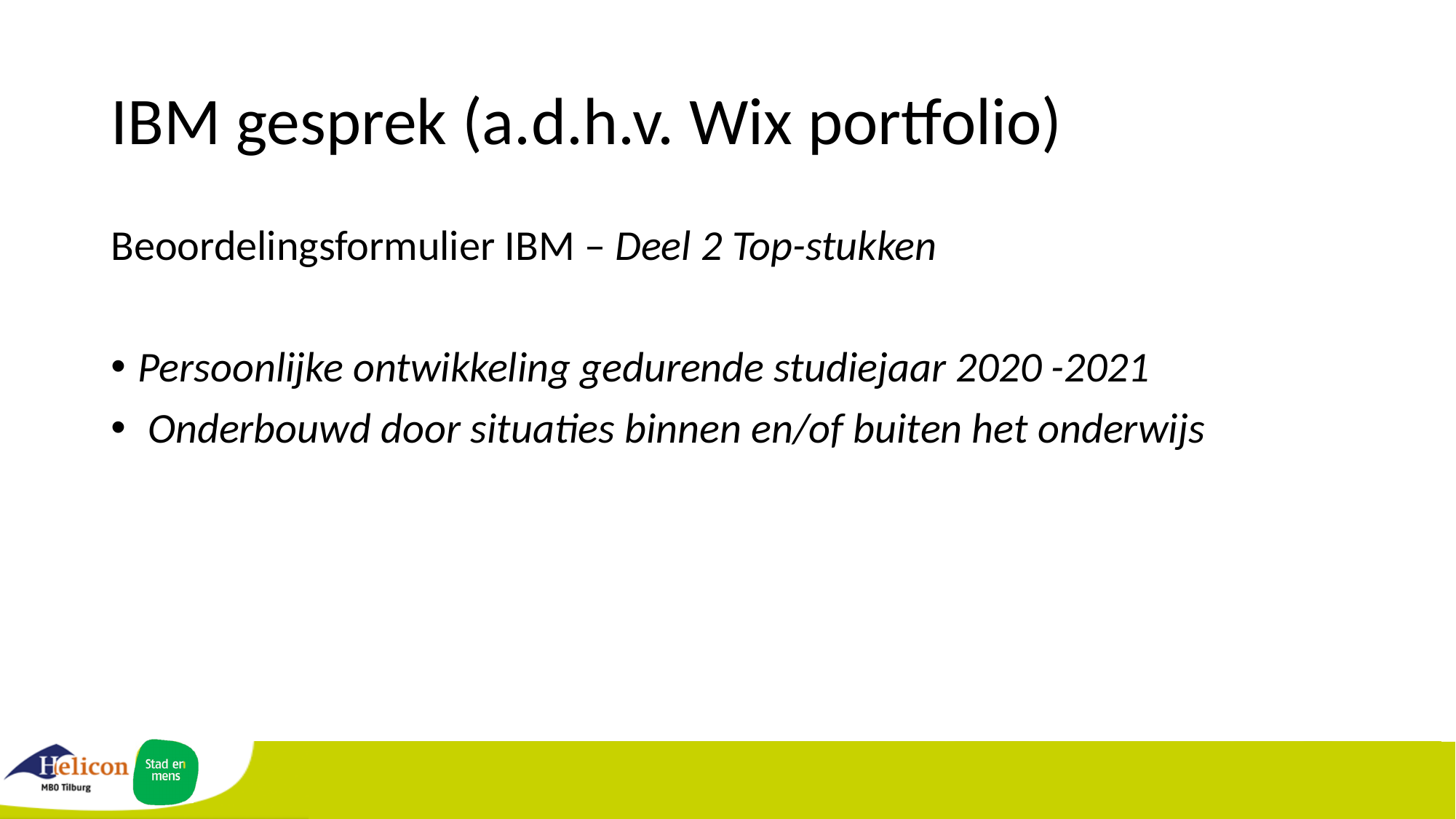

# IBM gesprek (a.d.h.v. Wix portfolio)
Beoordelingsformulier IBM – Deel 2 Top-stukken

Persoonlijke ontwikkeling gedurende studiejaar 2020 -2021
 Onderbouwd door situaties binnen en/of buiten het onderwijs